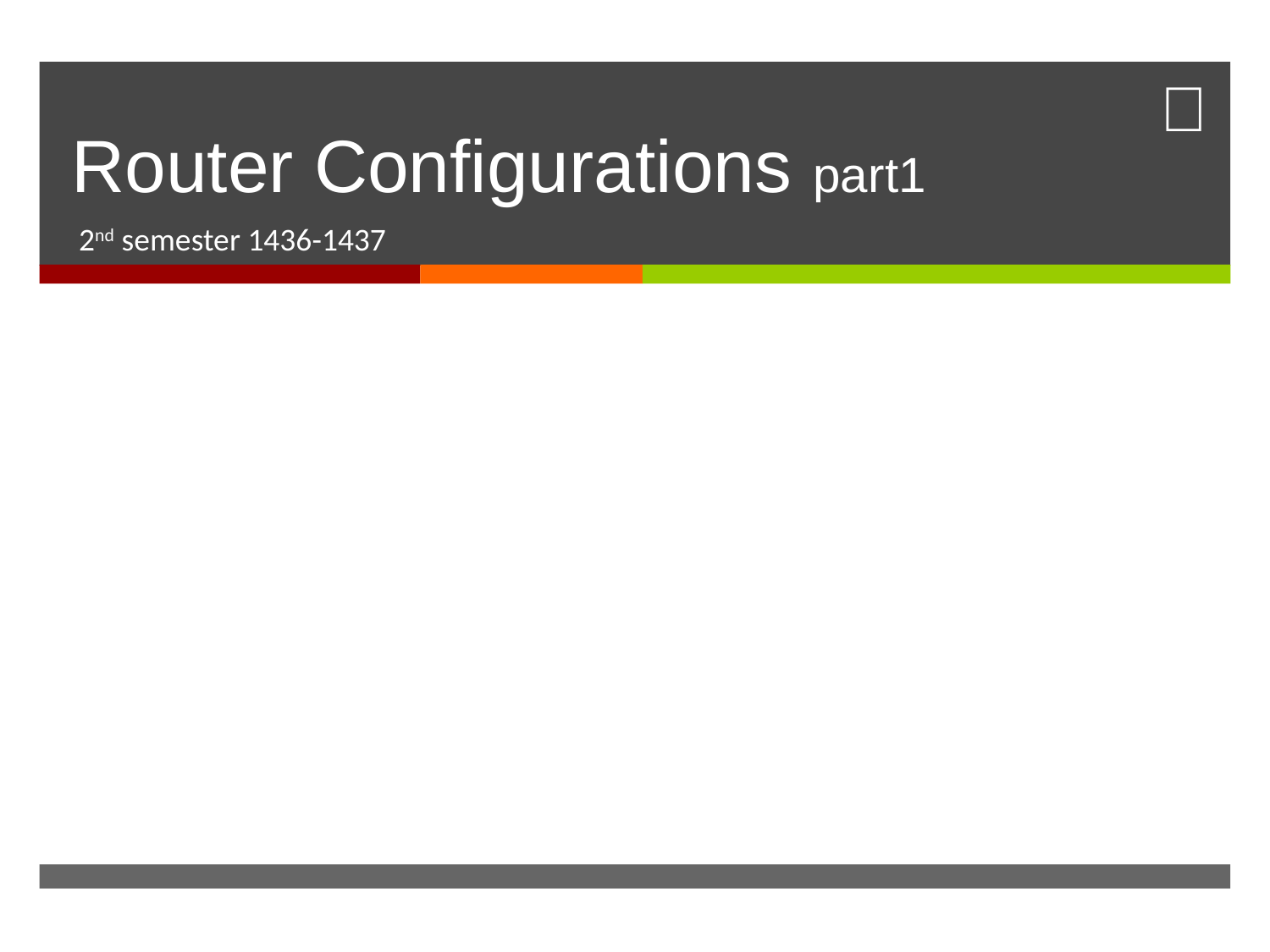

# Router Configurations part1
2nd semester 1436-1437